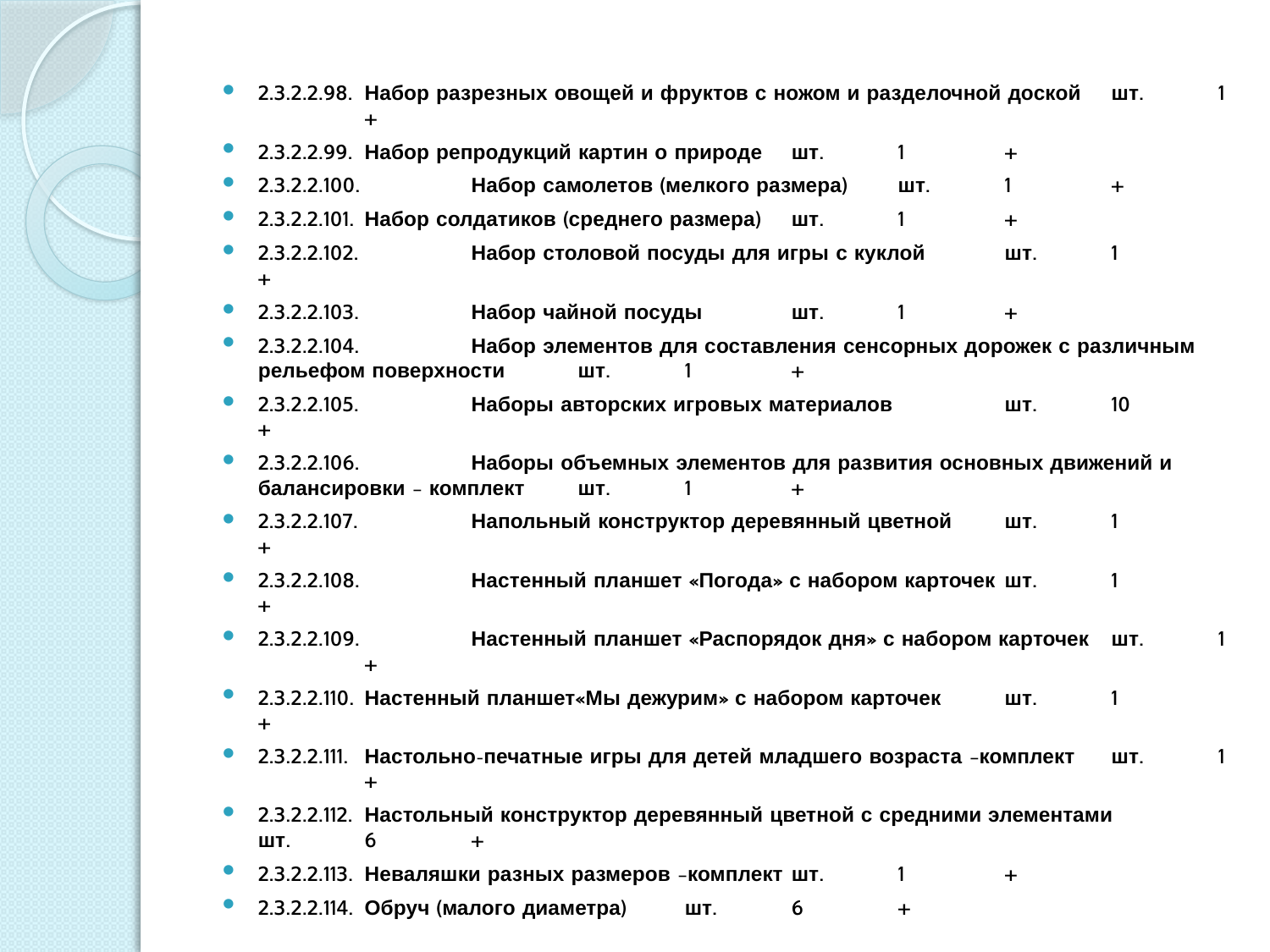

#

2.3.2.2.98. 	Набор разрезных овощей и фруктов с ножом и разделочной доской 	шт. 	1 	+
2.3.2.2.99. 	Набор репродукций картин о природе 	шт. 	1 	+
2.3.2.2.100. 	Набор самолетов (мелкого размера) 	шт. 	1 	+
2.3.2.2.101. 	Набор солдатиков (среднего размера) 	шт. 	1 	+
2.3.2.2.102. 	Набор столовой посуды для игры с куклой 	шт. 	1 	+
2.3.2.2.103. 	Набор чайной посуды 	шт. 	1 	+
2.3.2.2.104. 	Набор элементов для составления сенсорных дорожек с различным рельефом поверхности 	шт. 	1 	+
2.3.2.2.105. 	Наборы авторских игровых материалов 	шт. 	10 	+
2.3.2.2.106. 	Наборы объемных элементов для развития основных движений и балансировки – комплект 	шт. 	1 	+
2.3.2.2.107. 	Напольный конструктор деревянный цветной 	шт. 	1 	+
2.3.2.2.108. 	Настенный планшет «Погода» с набором карточек 	шт. 	1 	+
2.3.2.2.109. 	Настенный планшет «Распорядок дня» с набором карточек 	шт. 	1 	+
2.3.2.2.110. 	Настенный планшет«Мы дежурим» с набором карточек 	шт. 	1 	+
2.3.2.2.111. 	Настольно-печатные игры для детей младшего возраста –комплект 	шт. 	1 	+
2.3.2.2.112. 	Настольный конструктор деревянный цветной с средними элементами 	шт. 	6 	+
2.3.2.2.113. 	Неваляшки разных размеров –комплект 	шт. 	1 	+
2.3.2.2.114. 	Обруч (малого диаметра) 	шт. 	6 	+